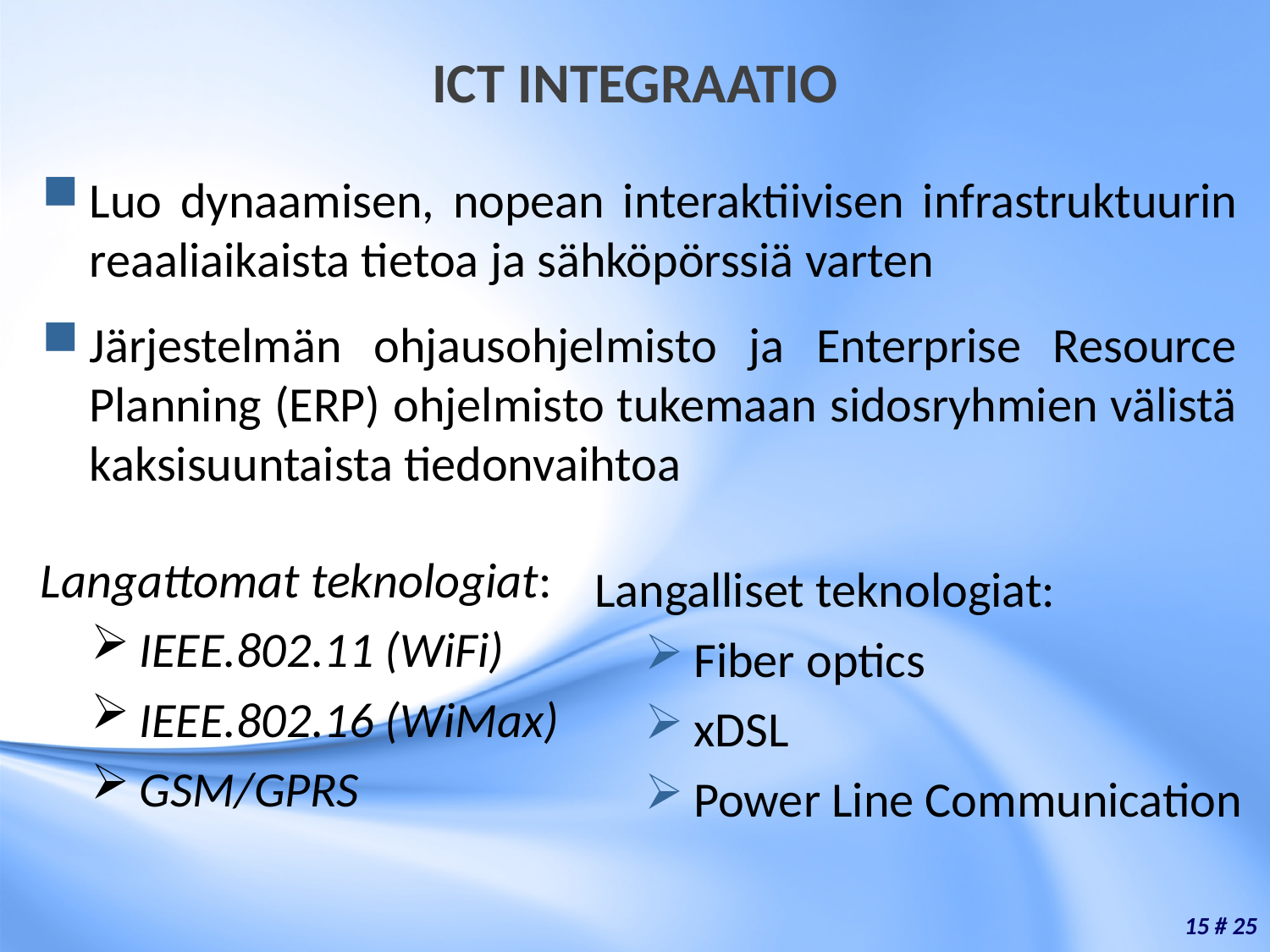

# ICT INTEGRAATIO
Luo dynaamisen, nopean interaktiivisen infrastruktuurin reaaliaikaista tietoa ja sähköpörssiä varten
Järjestelmän ohjausohjelmisto ja Enterprise Resource Planning (ERP) ohjelmisto tukemaan sidosryhmien välistä kaksisuuntaista tiedonvaihtoa
Langattomat teknologiat:
IEEE.802.11 (WiFi)
IEEE.802.16 (WiMax)
GSM/GPRS
Langalliset teknologiat:
Fiber optics
xDSL
Power Line Communication
15 # 25